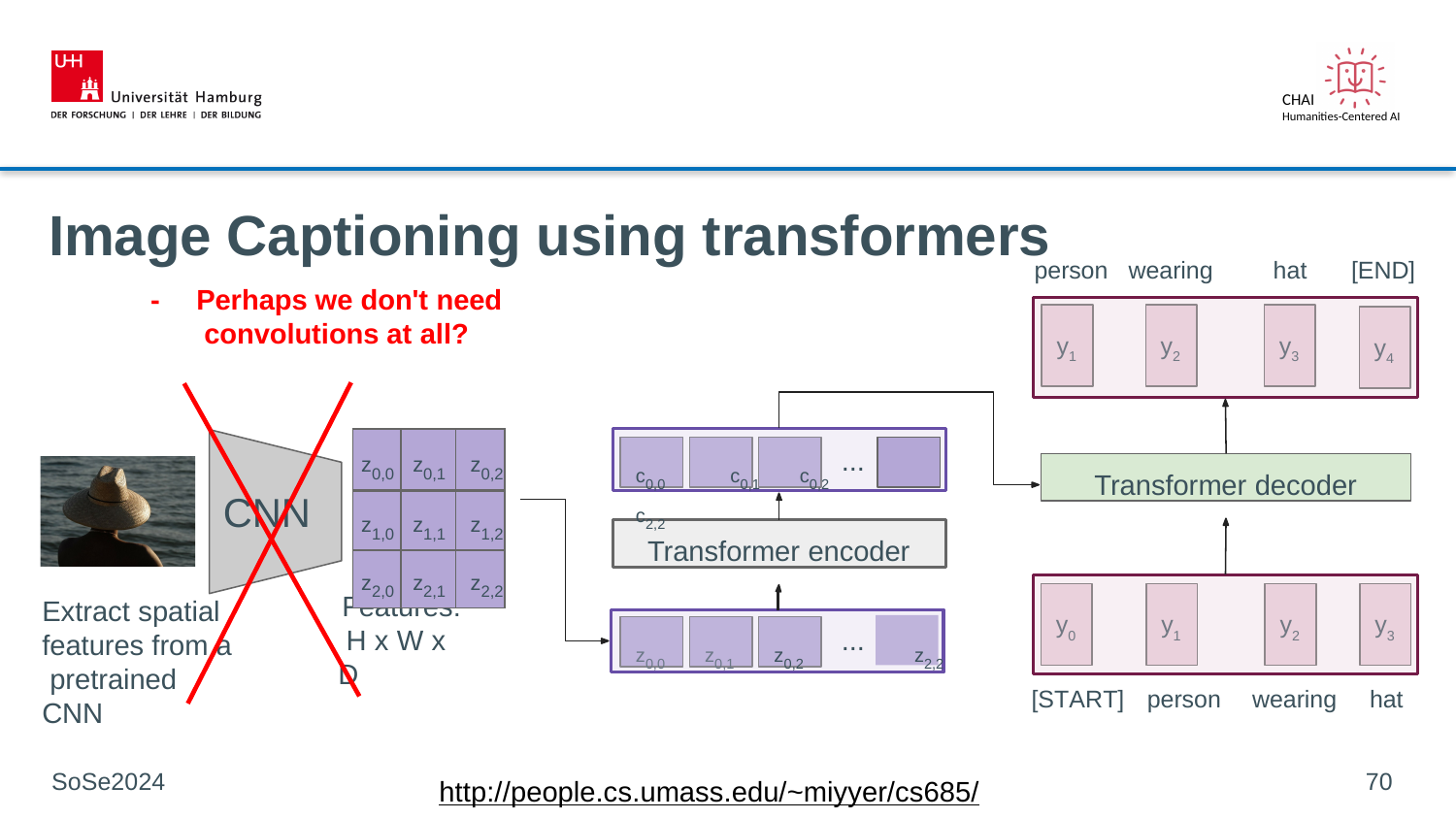

# Image Captioning using transformers
person
wearing
hat	[END]
-	Perhaps we don't need  convolutions at all?

y1
y2
y3
y4

| z0,0 | z0,1 | z0,2 |
| --- | --- | --- |
| z1,0 | z1,1 | z1,2 |
| z2,0 | z2,1 | z2,2 |

...
Transformer decoder
c0,0	c0,1	c0,2	c2,2

CNN

Transformer encoder

Features:  H x W x D
Extract spatial  features from a  pretrained CNN

y0
y1
y2
y3

...
z0,0
z0,1
z0,2	z2,2

[START]	person	wearing	hat
SoSe2024
70
http://people.cs.umass.edu/~miyyer/cs685/